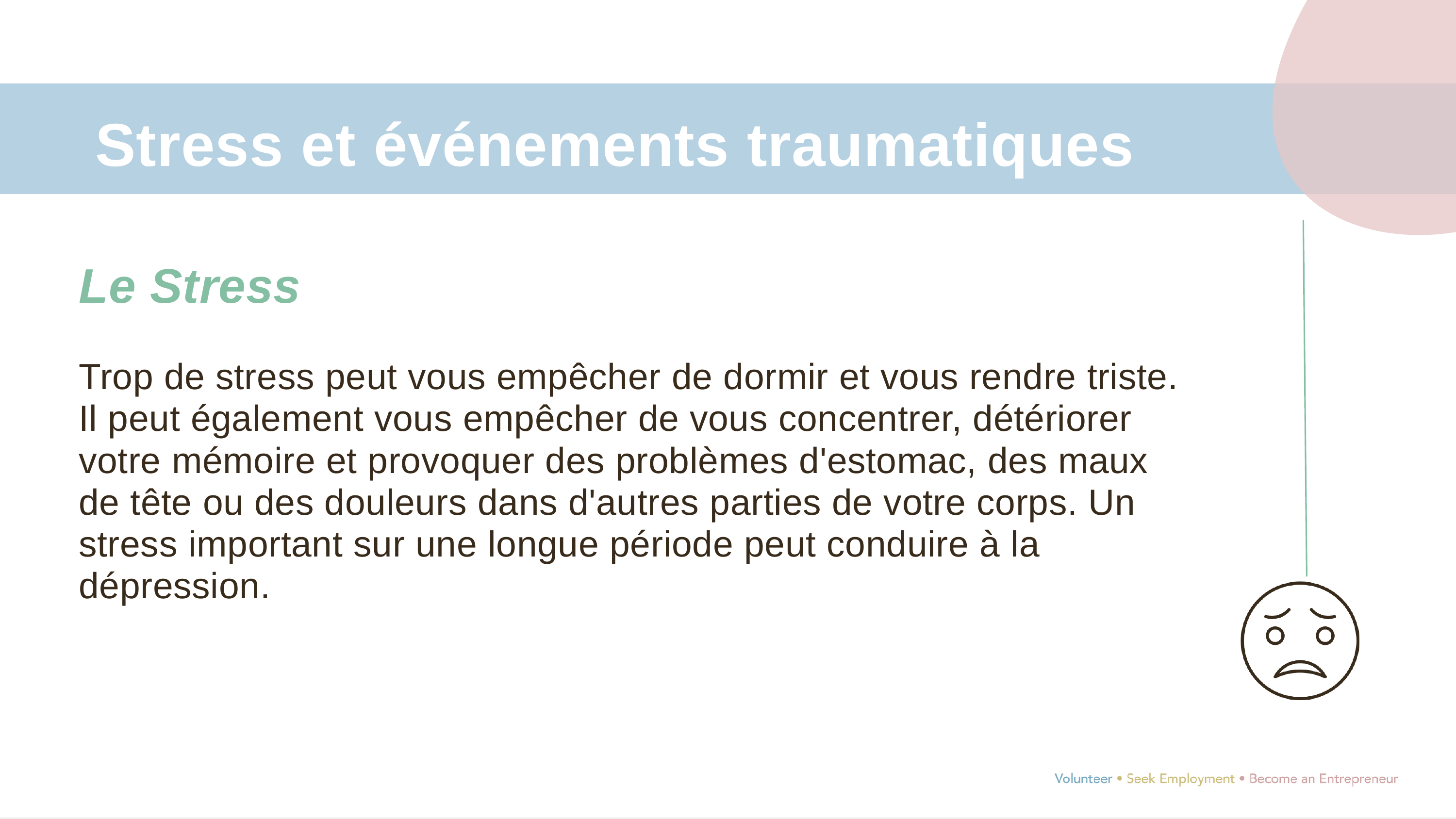

Stress et événements traumatiques

Le Stress

Trop de stress peut vous empêcher de dormir et vous rendre triste. Il peut également vous empêcher de vous concentrer, détériorer votre mémoire et provoquer des problèmes d'estomac, des maux de tête ou des douleurs dans d'autres parties de votre corps. Un stress important sur une longue période peut conduire à la dépression.